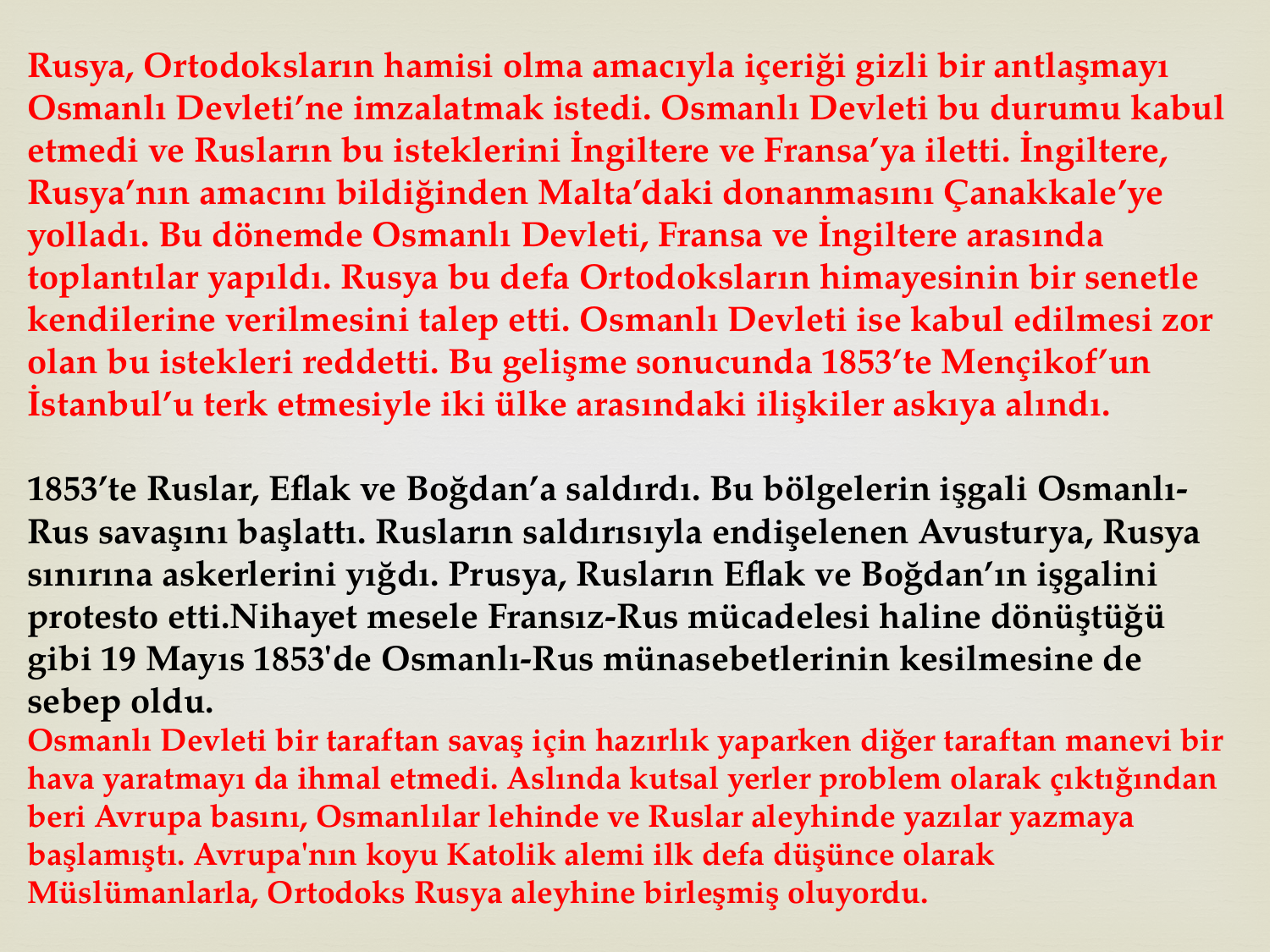

Rusya, Ortodoksların hamisi olma amacıyla içeriği gizli bir antlaşmayı Osmanlı Devleti’ne imzalatmak istedi. Osmanlı Devleti bu durumu kabul etmedi ve Rusların bu isteklerini İngiltere ve Fransa’ya iletti. İngiltere, Rusya’nın amacını bildiğinden Malta’daki donanmasını Çanakkale’ye yolladı. Bu dönemde Osmanlı Devleti, Fransa ve İngiltere arasında toplantılar yapıldı. Rusya bu defa Ortodoksların himayesinin bir senetle kendilerine verilmesini talep etti. Osmanlı Devleti ise kabul edilmesi zor olan bu istekleri reddetti. Bu gelişme sonucunda 1853’te Mençikof’un İstanbul’u terk etmesiyle iki ülke arasındaki ilişkiler askıya alındı.

1853’te Ruslar, Eflak ve Boğdan’a saldırdı. Bu bölgelerin işgali Osmanlı-Rus savaşını başlattı. Rusların saldırısıyla endişelenen Avusturya, Rusya sınırına askerlerini yığdı. Prusya, Rusların Eflak ve Boğdan’ın işgalini protesto etti.Nihayet mesele Fransız-Rus mücadelesi haline dönüştüğü gibi 19 Mayıs 1853'de Osmanlı-Rus münasebetlerinin kesilmesine de sebep oldu.
Osmanlı Devleti bir taraftan savaş için hazırlık yaparken diğer taraftan manevi bir hava yaratmayı da ihmal etmedi. Aslında kutsal yerler problem olarak çıktığından beri Avrupa basını, Osmanlılar lehinde ve Ruslar aleyhinde yazılar yazmaya başlamıştı. Avrupa'nın koyu Katolik alemi ilk defa düşünce olarak Müslümanlarla, Ortodoks Rusya aleyhine birleşmiş oluyordu.